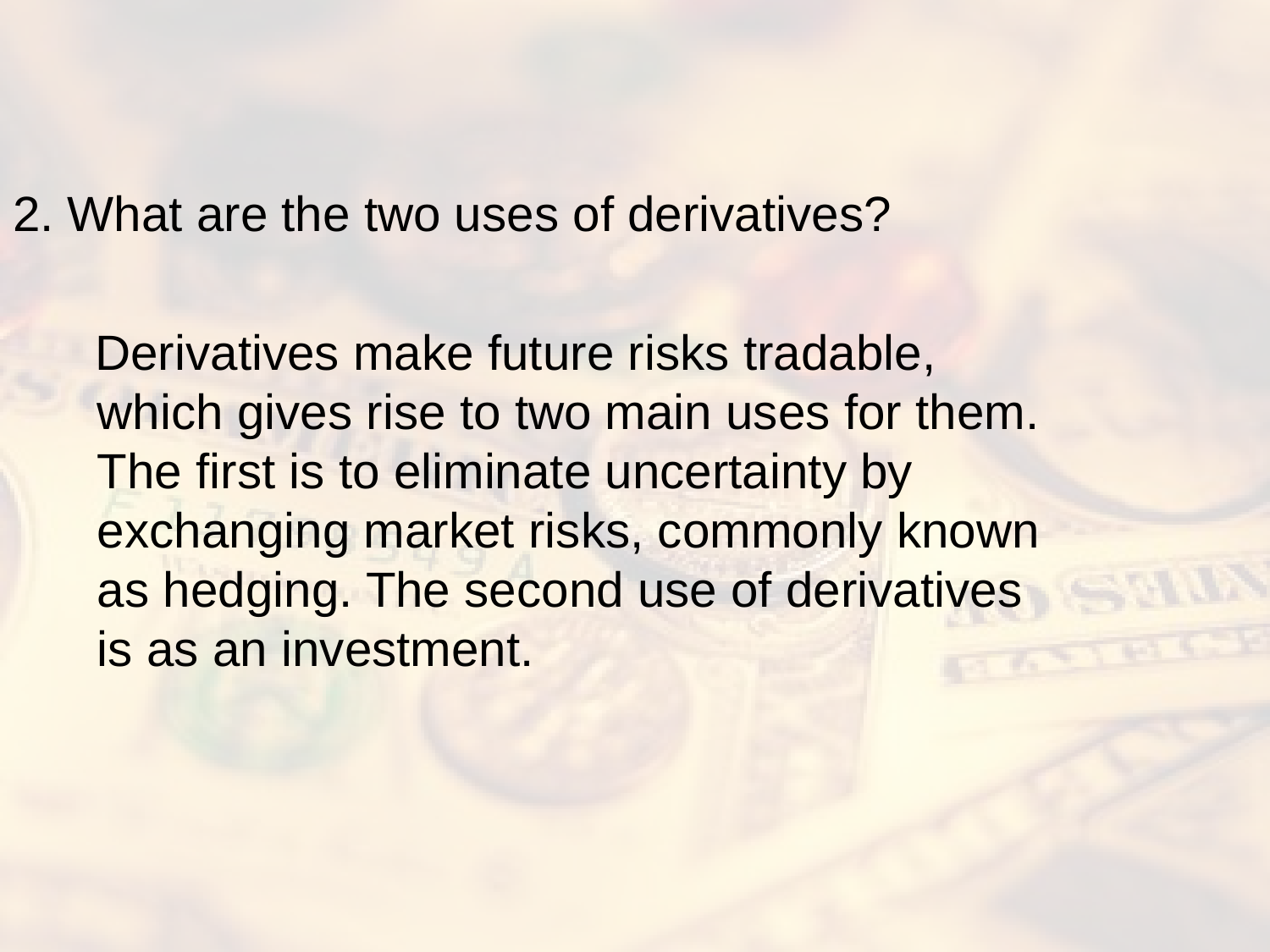

#
2. What are the two uses of derivatives?

      Derivatives make future risks tradable, which gives rise to two main uses for them. The first is to eliminate uncertainty by exchanging market risks, commonly known as hedging. The second use of derivatives is as an investment.